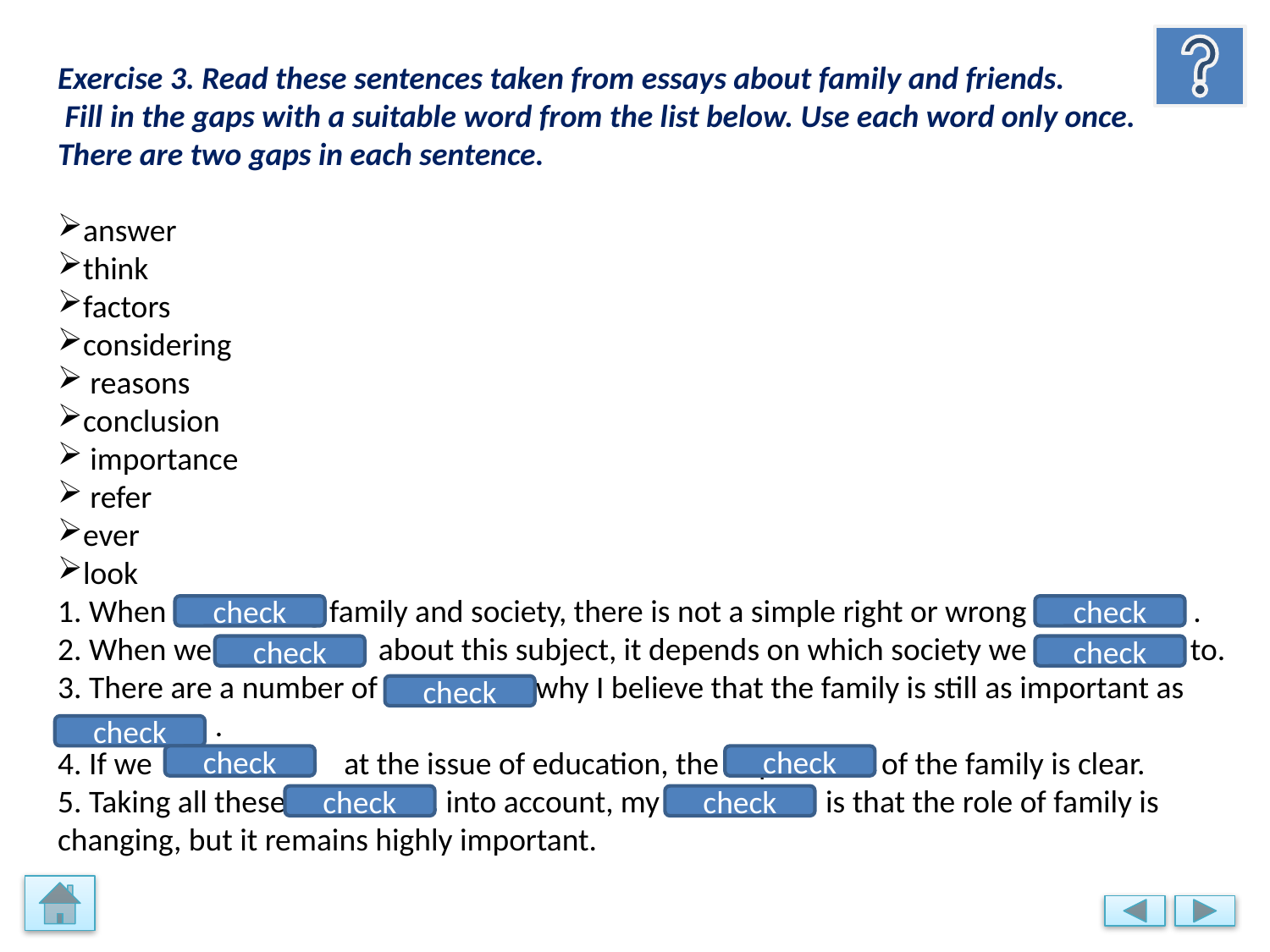

Exercise 3. Read these sentences taken from essays about family and friends.
 Fill in the gaps with a suitable word from the list below. Use each word only once.
There are two gaps in each sentence.

answer
think
factors
considering
 reasons
сonclusion
 importance
 refer
ever
look
1. When considering family and society, there is not a simple right or wrong answer         .
2. When we      think        about this subject, it depends on which society we       refer       to.
3. There are a number of    reasons    why I believe that the family is still as important as ever              .
4. If we      look             at the issue of education, the importance of the family is clear.
5. Taking all these     factors     into account, my  conclusion  is that the role of family is changing, but it remains highly important.

check
check
check
check
check
check
check
check
check
check